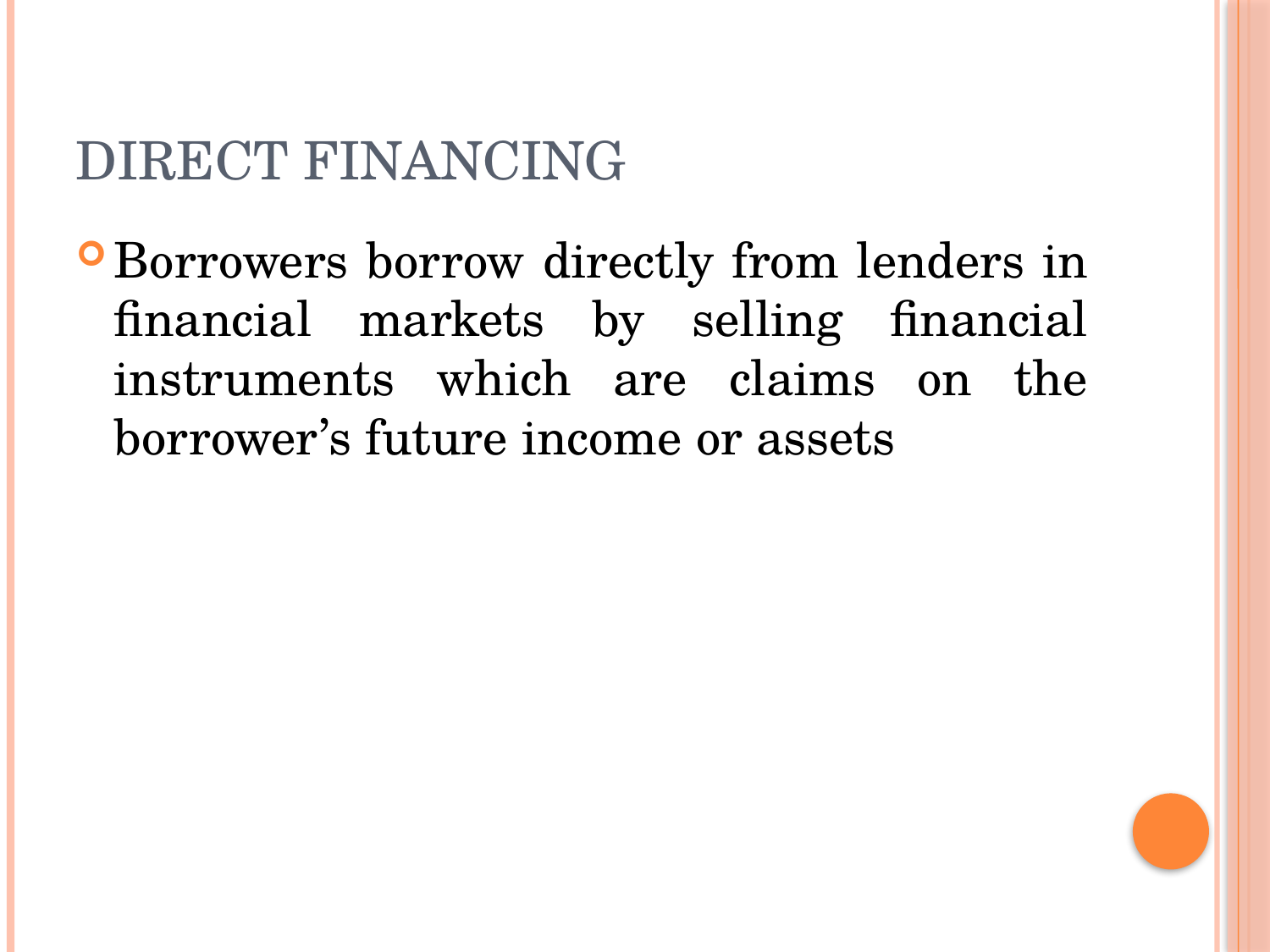

# Direct financing
Borrowers borrow directly from lenders in financial markets by selling financial instruments which are claims on the borrower’s future income or assets